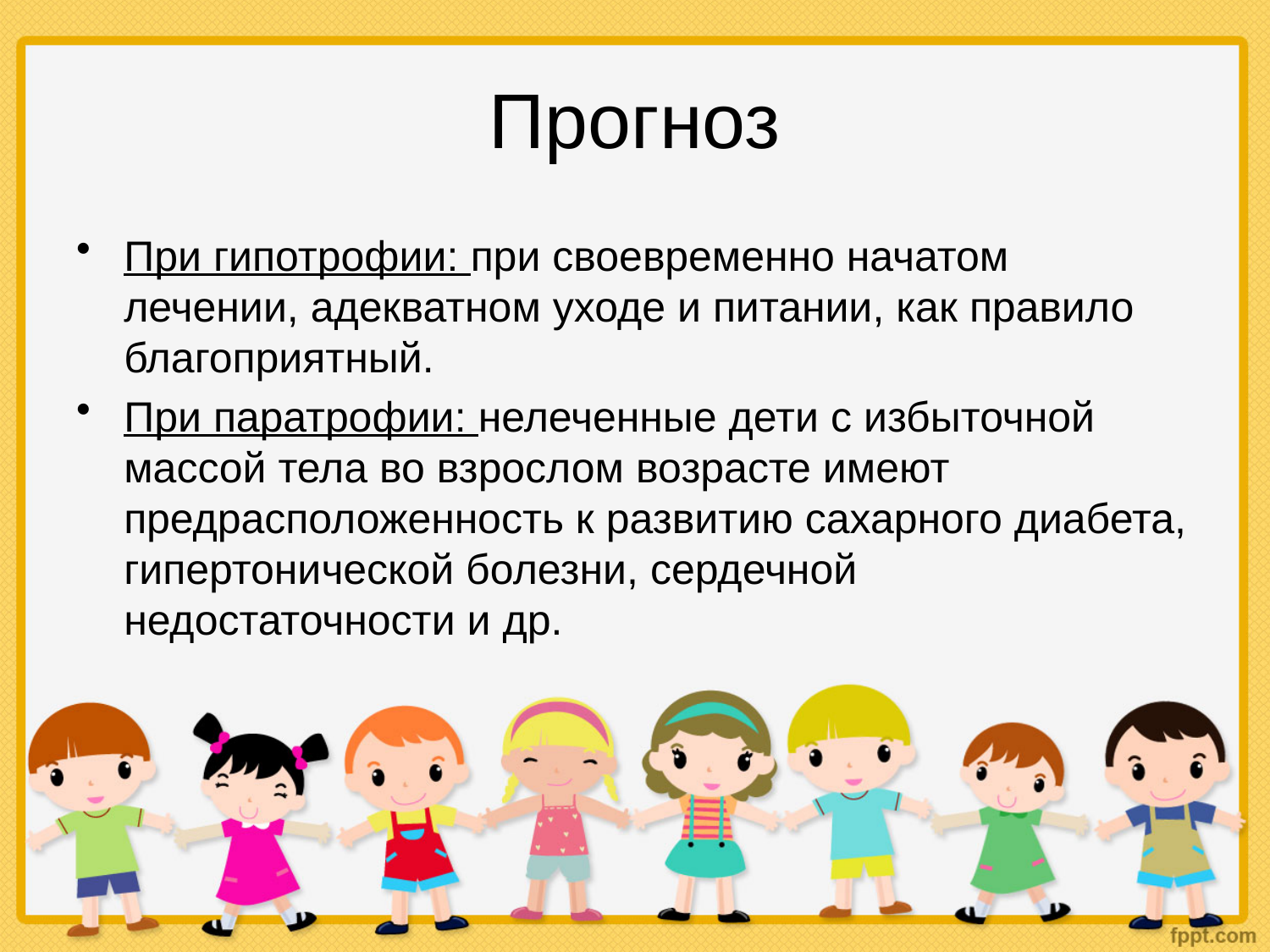

# Прогноз
При гипотрофии: при своевременно начатом лечении, адекватном уходе и питании, как правило благоприятный.
При паратрофии: нелеченные дети с избыточной массой тела во взрослом возрасте имеют предрасположенность к развитию сахарного диабета, гипертонической болезни, сердечной недостаточности и др.